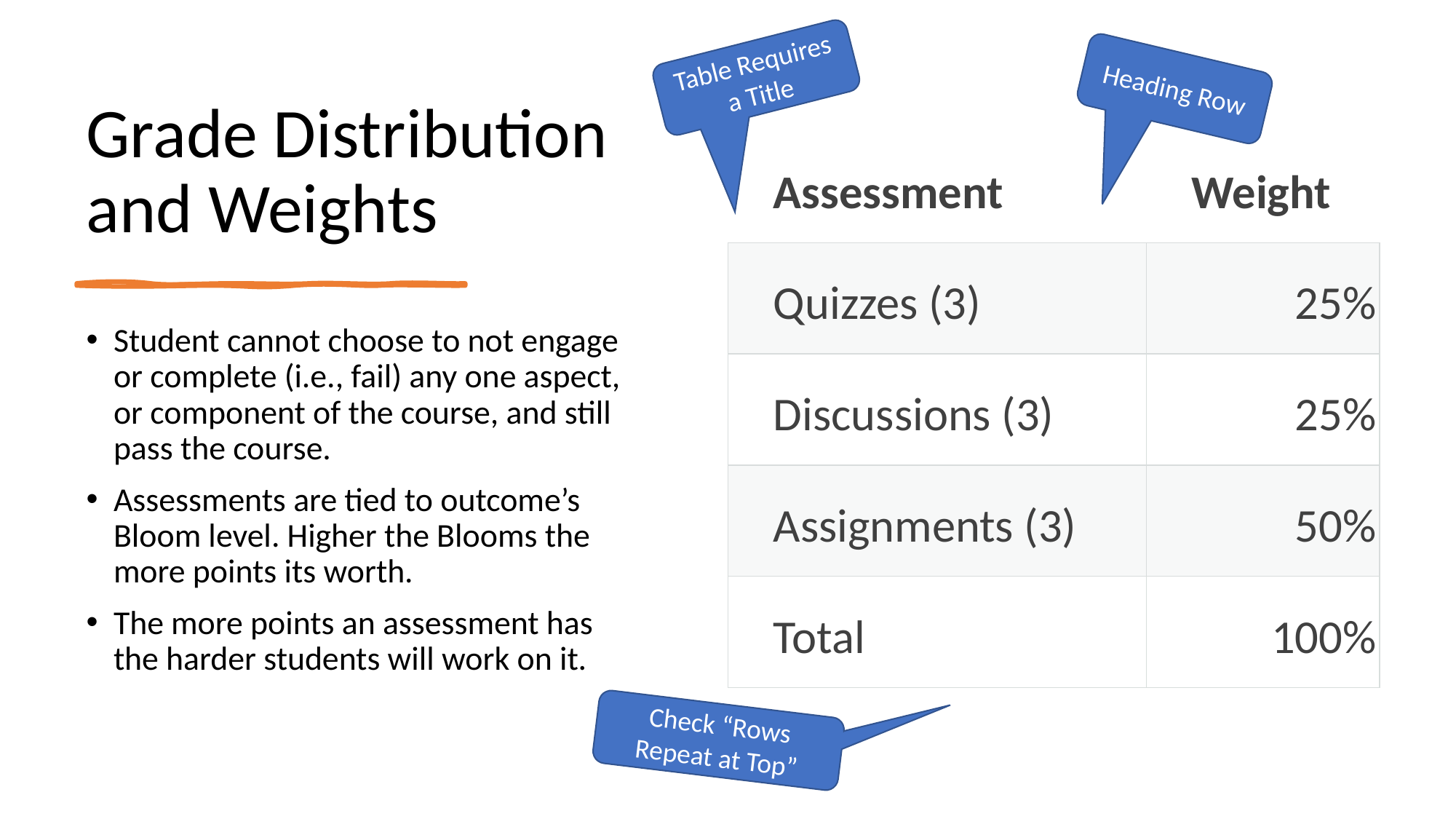

Table Requires a Title
Heading Row
# Grade Distribution and Weights
| Assessment | Weight |
| --- | --- |
| Quizzes (3) | 25% |
| Discussions (3) | 25% |
| Assignments (3) | 50% |
| Total | 100% |

Student cannot choose to not engage or complete (i.e., fail) any one aspect, or component of the course, and still pass the course.
Assessments are tied to outcome’s Bloom level. Higher the Blooms the more points its worth.
The more points an assessment has the harder students will work on it.

Check “Rows Repeat at Top”